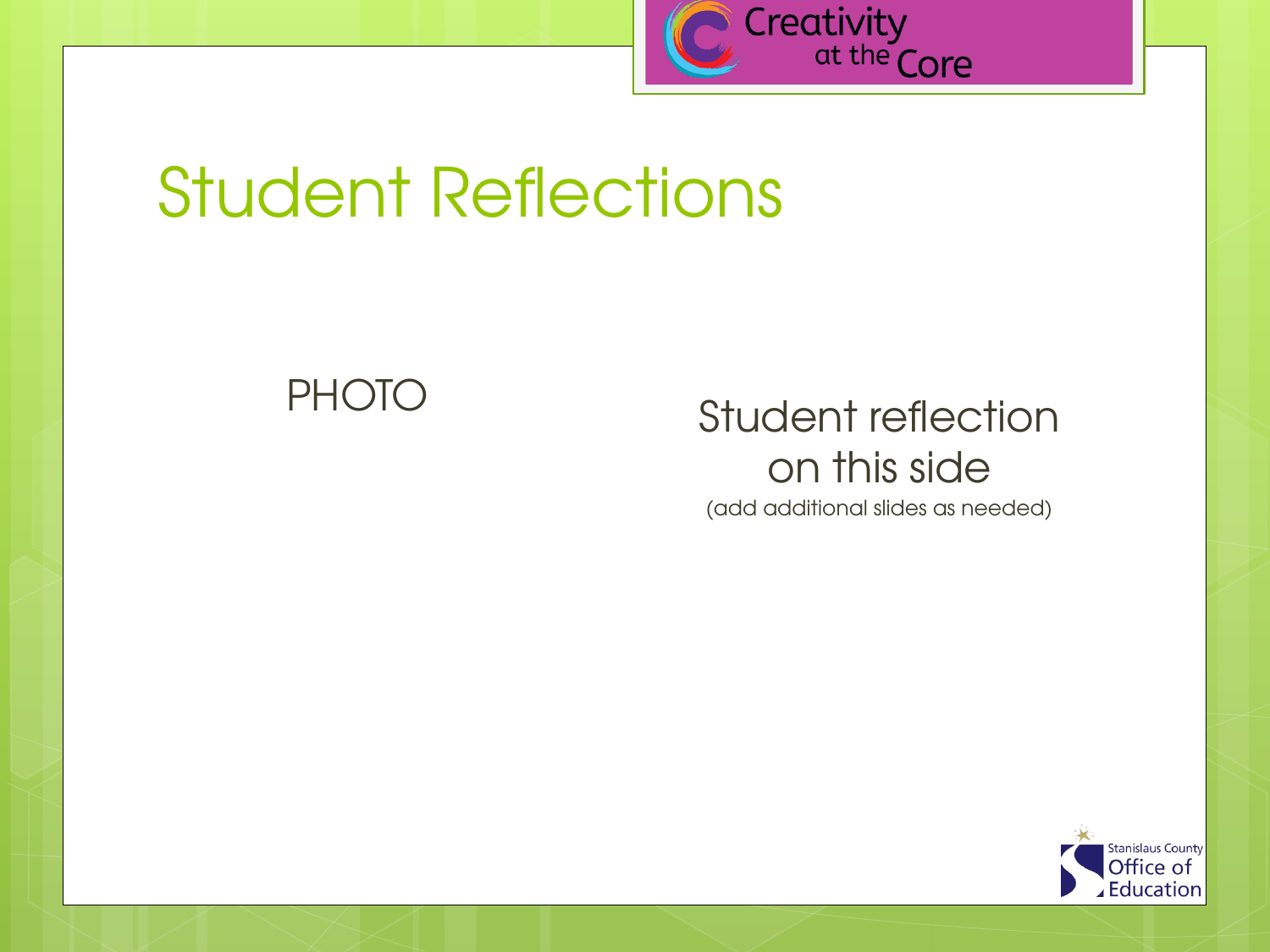

# Student Reflections

PHOTO

Student reflection on this side
(add additional slides as needed)